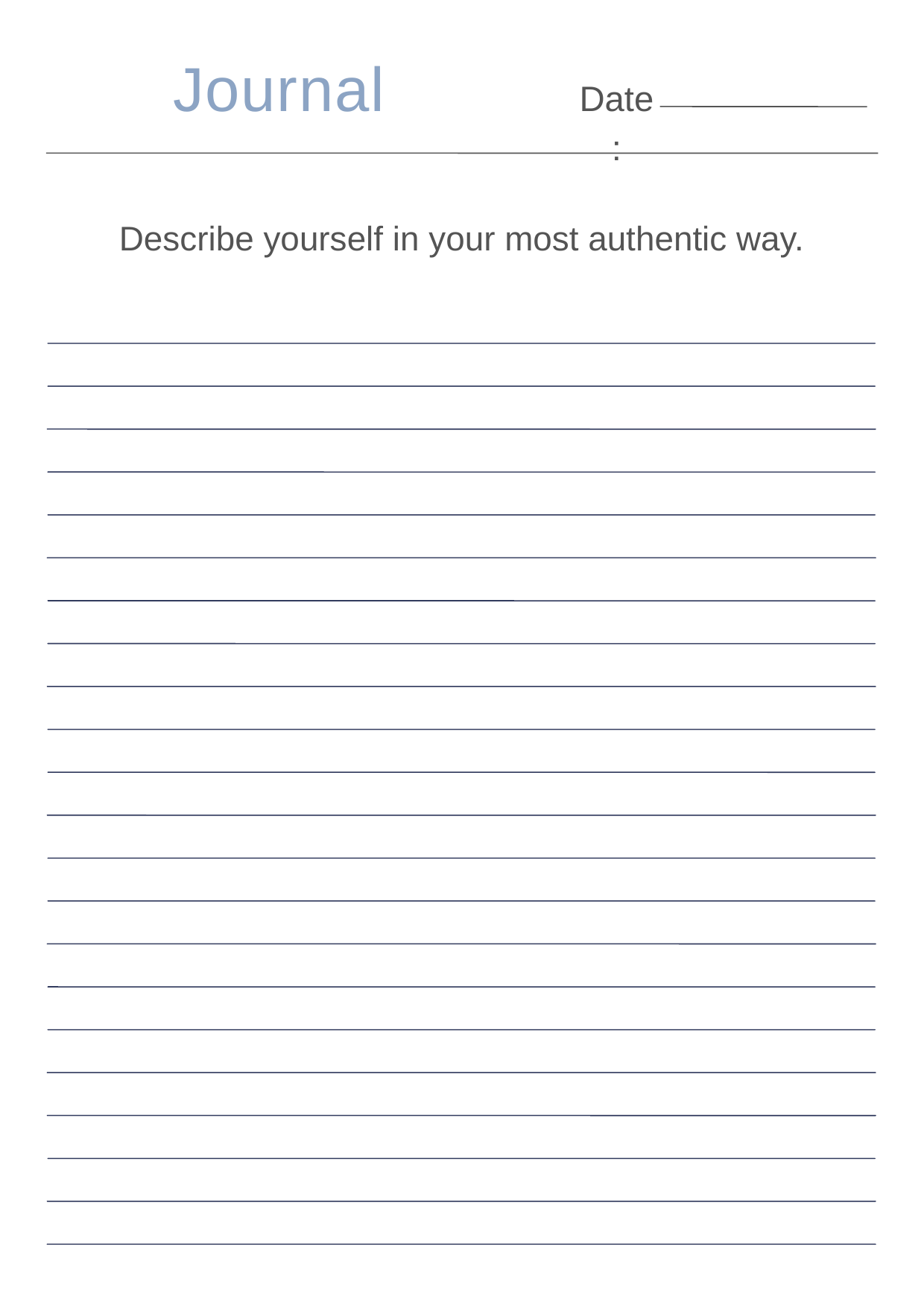

Journal
Date:

Describe yourself in your most authentic way.